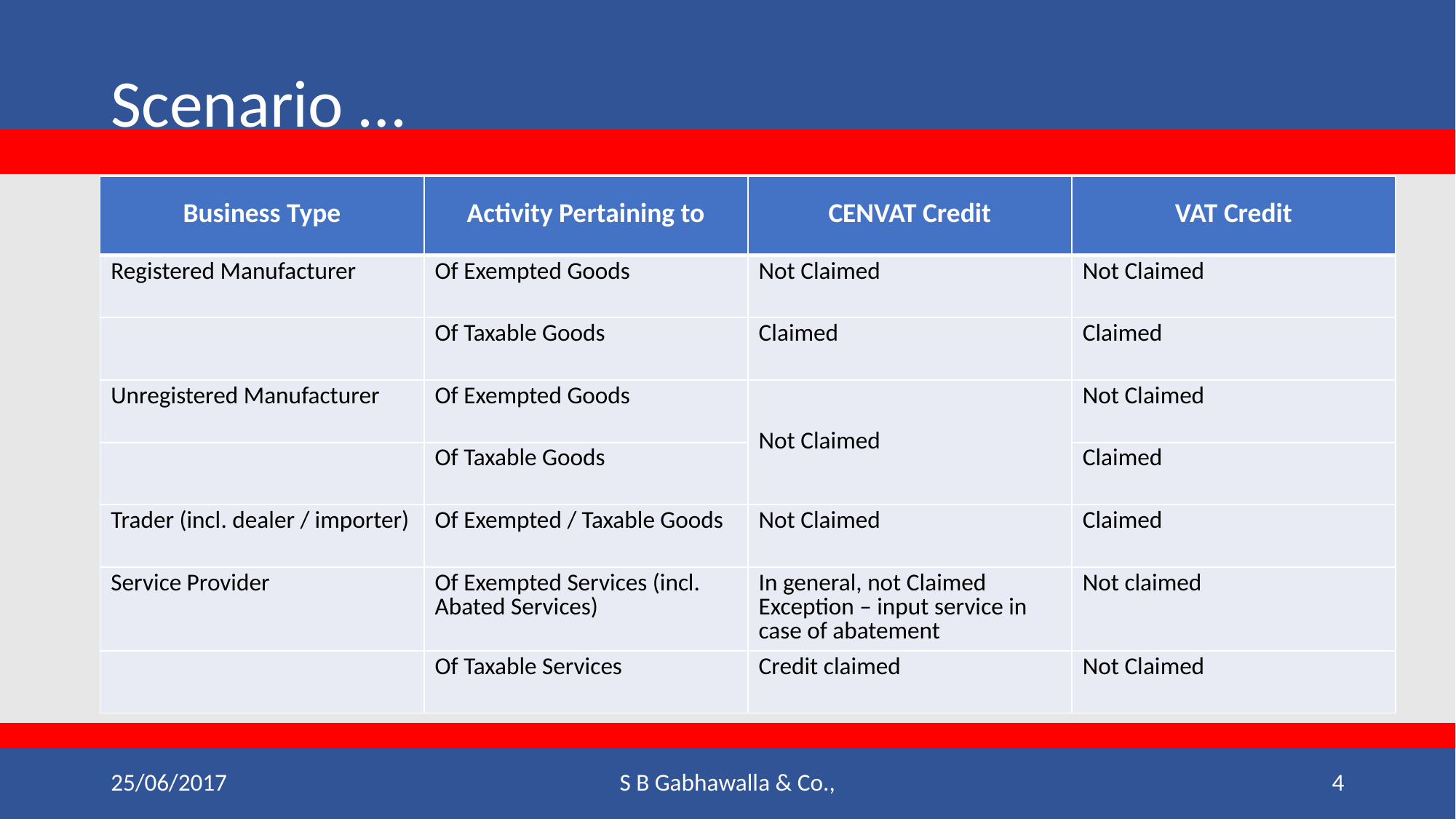

# Scenario …
| Business Type | Activity Pertaining to | CENVAT Credit | VAT Credit |
| --- | --- | --- | --- |
| Registered Manufacturer | Of Exempted Goods | Not Claimed | Not Claimed |
|  | Of Taxable Goods | Claimed | Claimed |
| Unregistered Manufacturer | Of Exempted Goods | Not Claimed | Not Claimed |
|  | Of Taxable Goods |  | Claimed |
| Trader (incl. dealer / importer) | Of Exempted / Taxable Goods | Not Claimed | Claimed |
| Service Provider | Of Exempted Services (incl. Abated Services) | In general, not Claimed Exception – input service in case of abatement | Not claimed |
|  | Of Taxable Services | Credit claimed | Not Claimed |
25/06/2017
S B Gabhawalla & Co.,
4